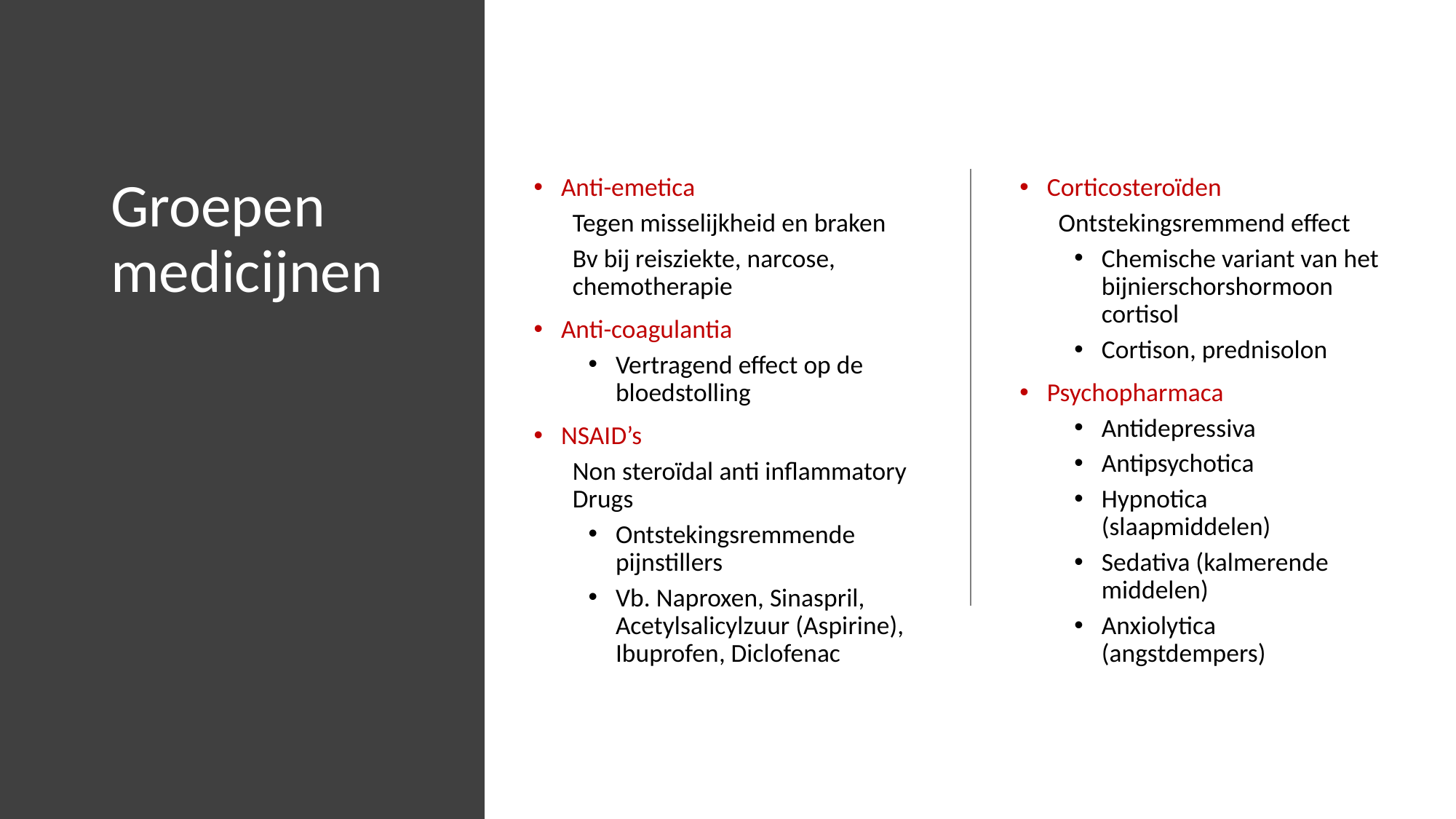

# Groepen medicijnen
Anti-emetica
Tegen misselijkheid en braken
Bv bij reisziekte, narcose, chemotherapie
Anti-coagulantia
Vertragend effect op de bloedstolling
NSAID’s
Non steroïdal anti inflammatory Drugs
Ontstekingsremmende pijnstillers
Vb. Naproxen, Sinaspril, Acetylsalicylzuur (Aspirine), Ibuprofen, Diclofenac

Corticosteroïden
Ontstekingsremmend effect
Chemische variant van het bijnierschorshormoon cortisol
Cortison, prednisolon
Psychopharmaca
Antidepressiva
Antipsychotica
Hypnotica (slaapmiddelen)
Sedativa (kalmerende middelen)
Anxiolytica (angstdempers)